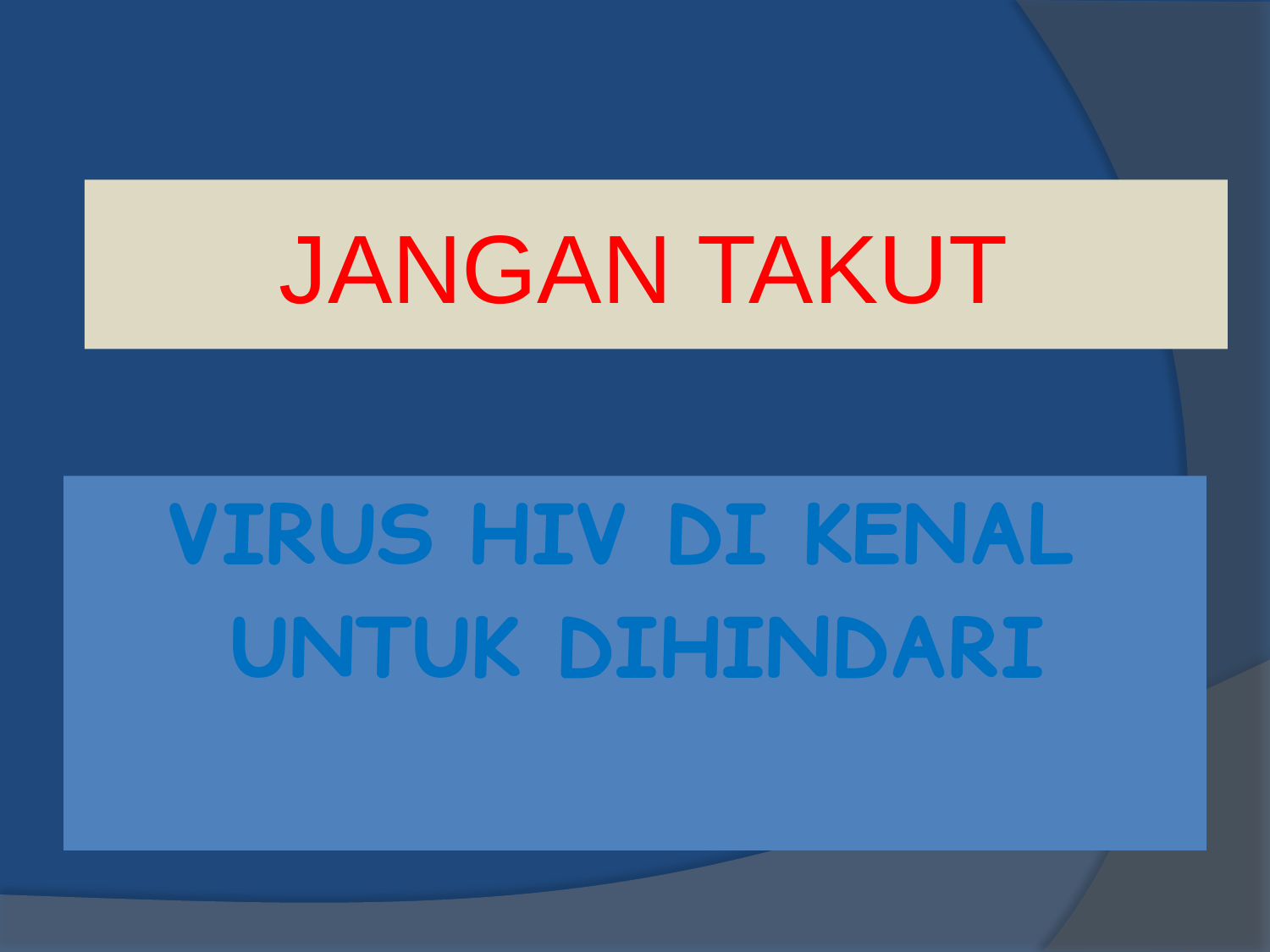

# JANGAN TAKUT
VIRUS HIV DI KENAL
UNTUK DIHINDARI